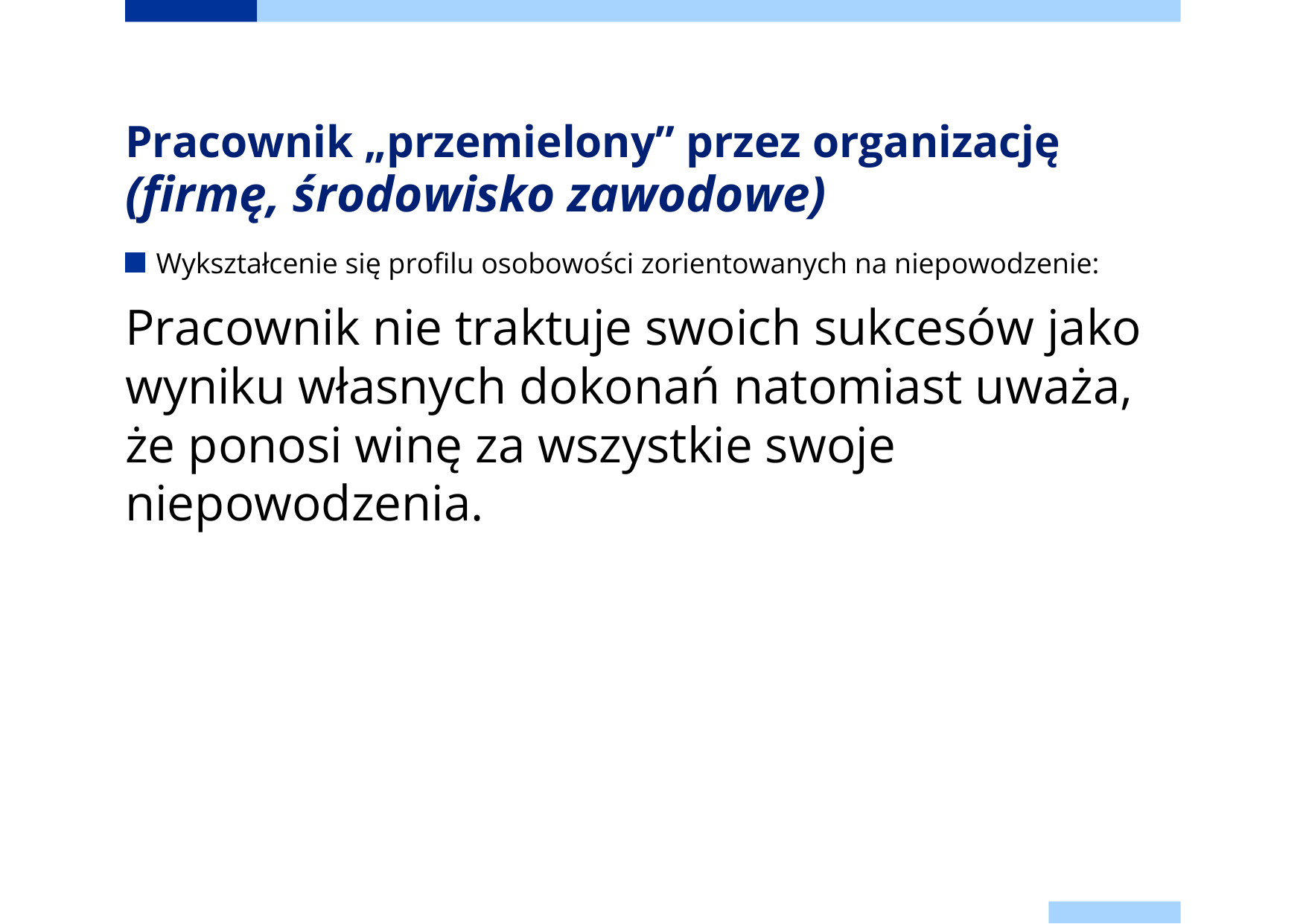

# Pracownik „przemielony” przez organizację (firmę, środowisko zawodowe)
Wykształcenie się profilu osobowości zorientowanych na niepowodzenie:
Pracownik nie traktuje swoich sukcesów jako wyniku własnych dokonań natomiast uważa, że ponosi winę za wszystkie swoje niepowodzenia.